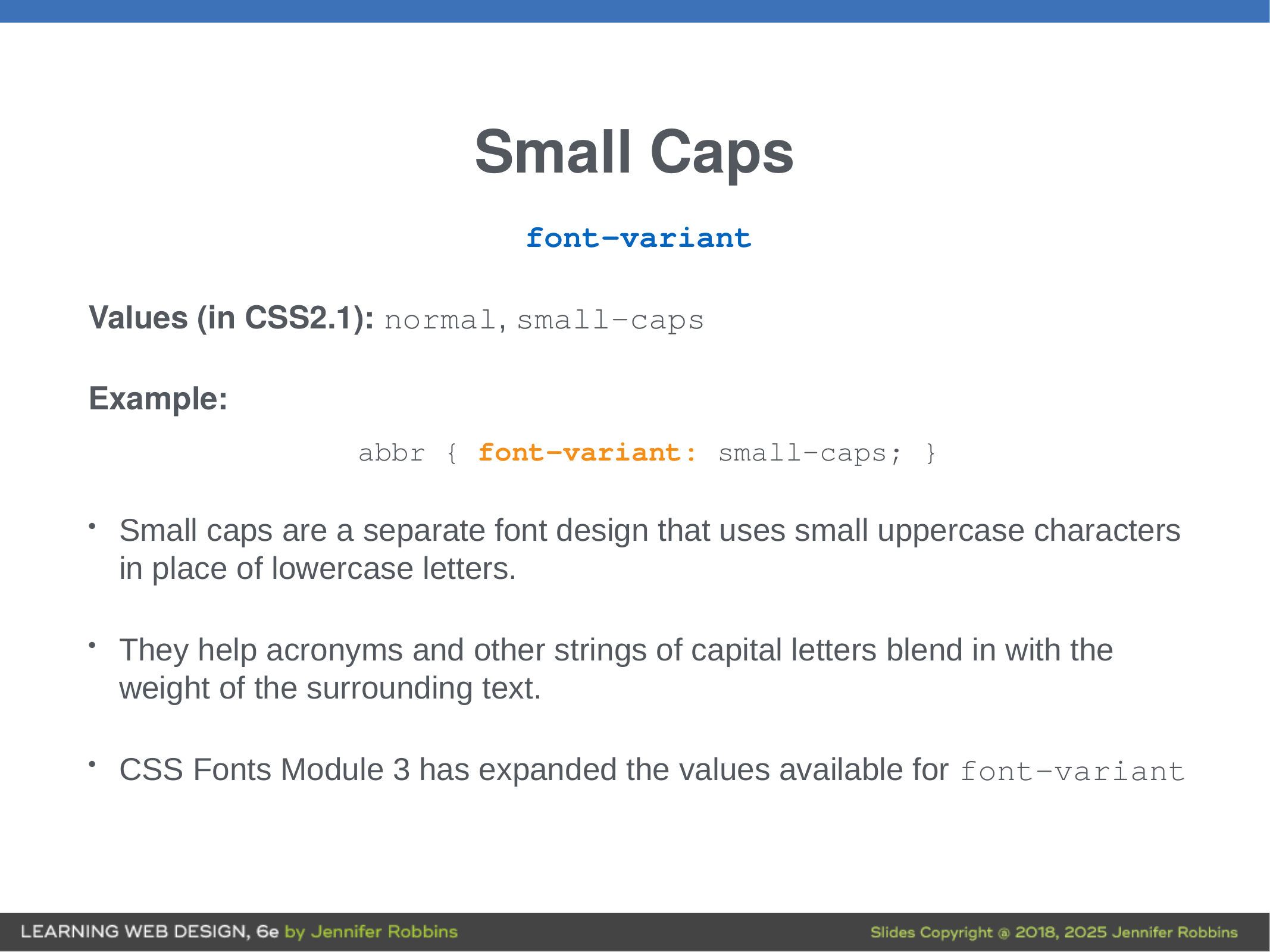

# Small Caps
font-variant
Values (in CSS2.1): normal, small-caps
Example:
abbr { font-variant: small-caps; }
Small caps are a separate font design that uses small uppercase characters in place of lowercase letters.
They help acronyms and other strings of capital letters blend in with the weight of the surrounding text.
CSS Fonts Module 3 has expanded the values available for font-variant